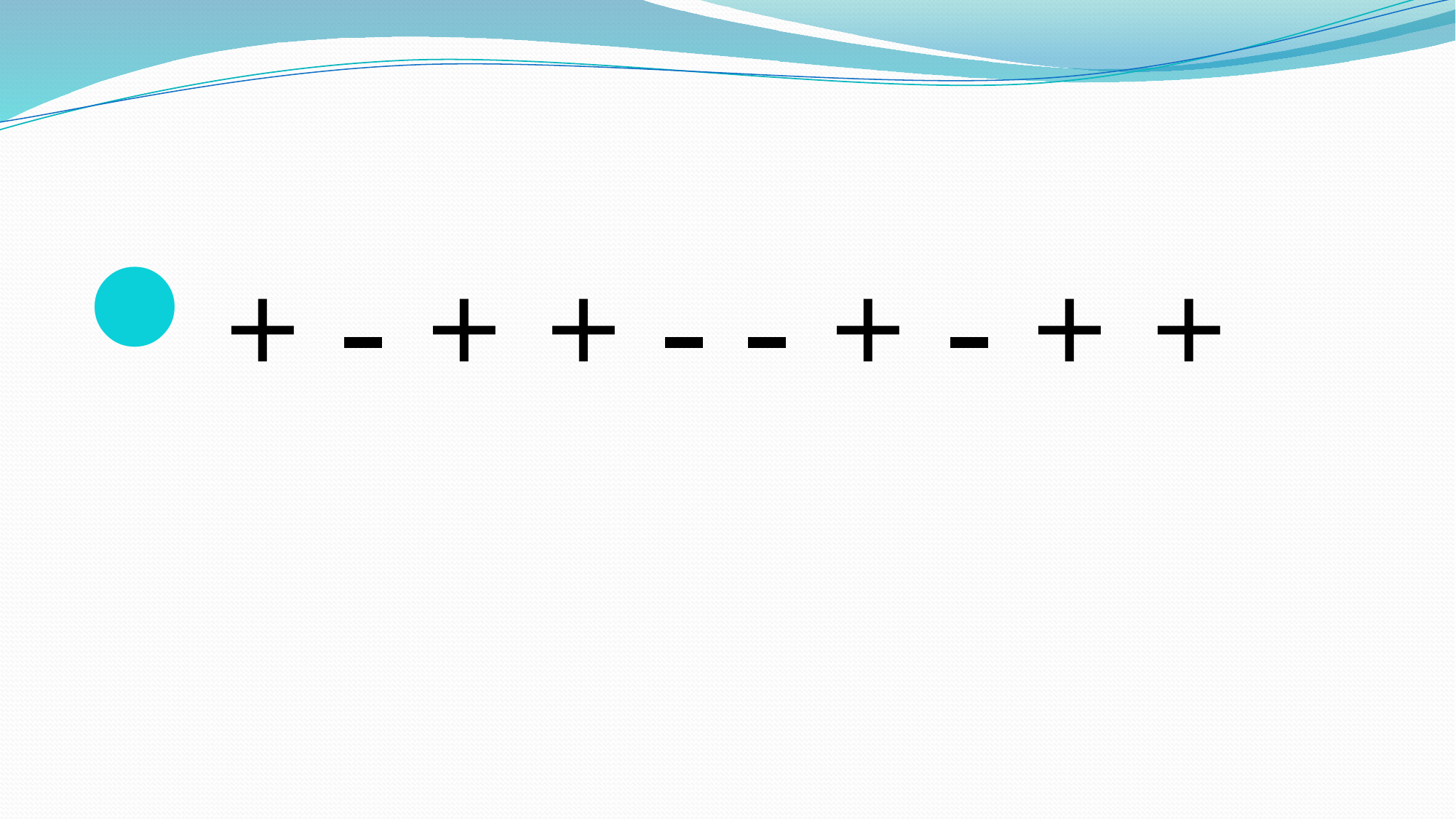

#
+ - + + - - + - + +